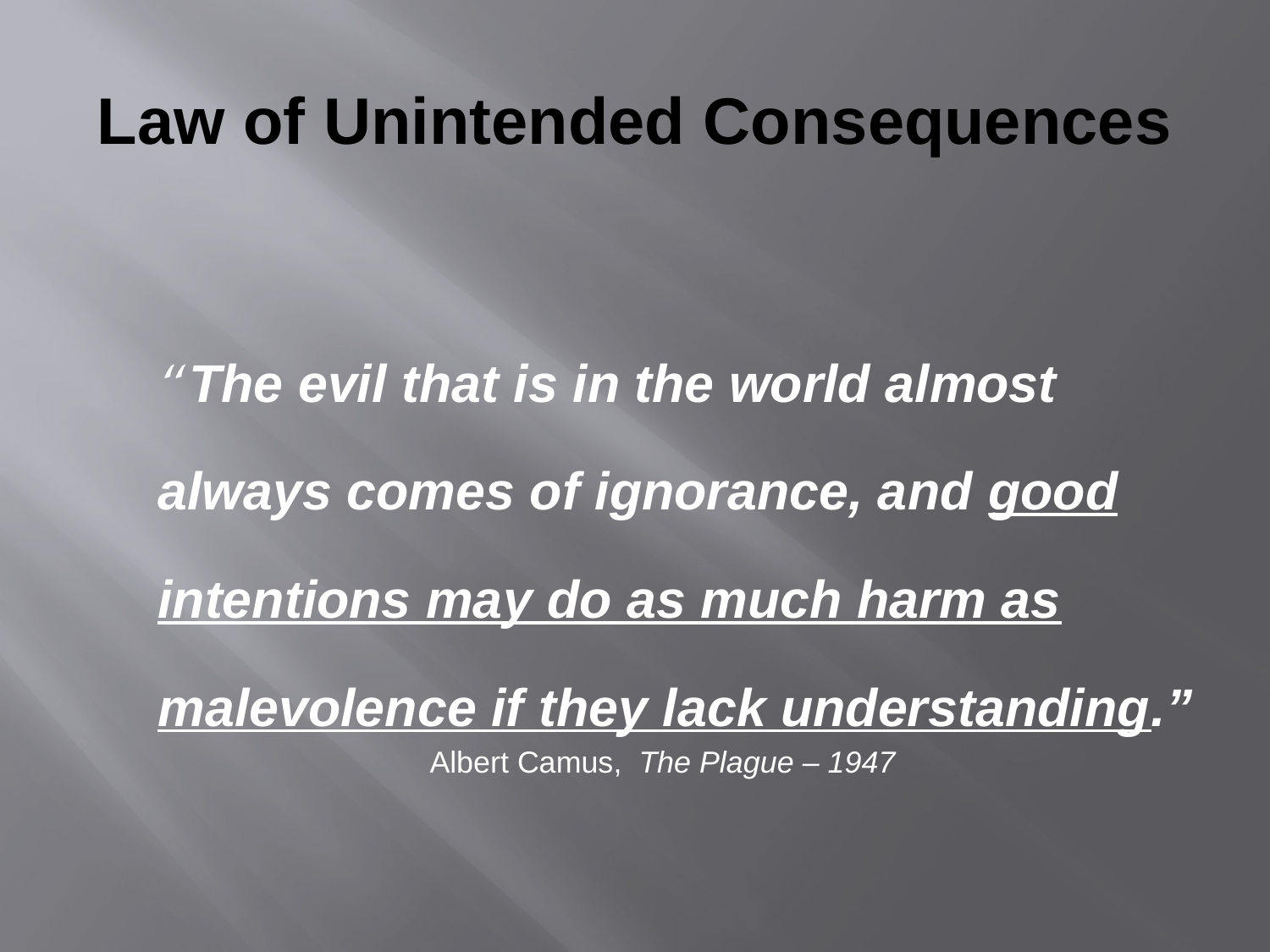

# Law of Unintended Consequences
        “The evil that is in the world almost always comes of ignorance, and good intentions may do as much harm as malevolence if they lack understanding.”
				Albert Camus,  The Plague – 1947